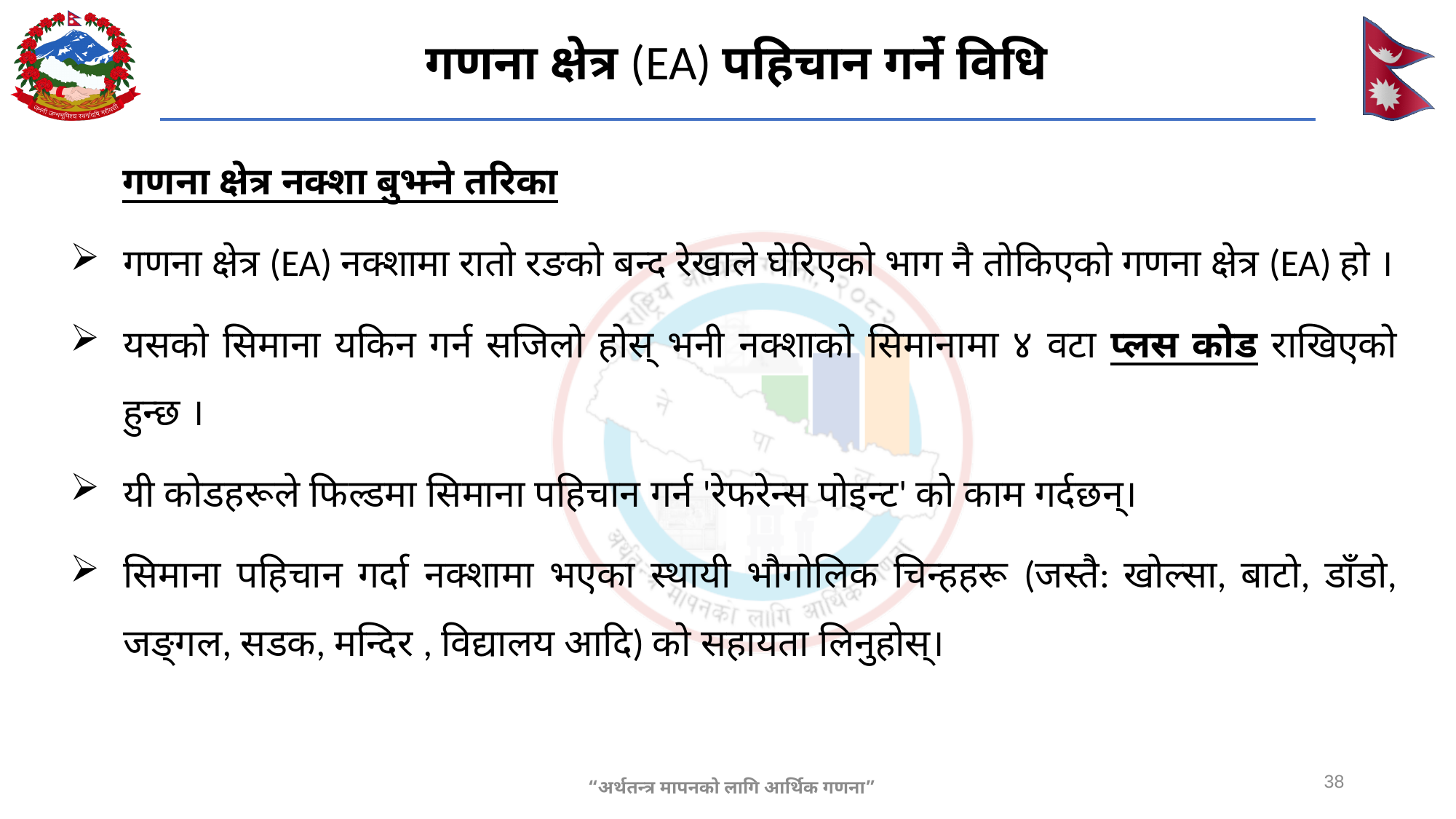

गणना क्षेत्र (EA) पहिचान गर्ने विधि
#
गणना क्षेत्र नक्शा बुझ्ने तरिका
गणना क्षेत्र (EA) नक्शामा रातो रङको बन्द रेखाले घेरिएको भाग नै तोकिएको गणना क्षेत्र (EA) हो ।
यसको सिमाना यकिन गर्न सजिलो होस् भनी नक्शाको सिमानामा ४ वटा प्लस कोड राखिएको हुन्छ ।
यी कोडहरूले फिल्डमा सिमाना पहिचान गर्न 'रेफरेन्स पोइन्ट' को काम गर्दछन्।
सिमाना पहिचान गर्दा नक्शामा भएका स्थायी भौगोलिक चिन्हहरू (जस्तै: खोल्सा, बाटो, डाँडो, जङ्गल, सडक, मन्दिर , विद्यालय आदि) को सहायता लिनुहोस्।
38
“अर्थतन्त्र मापनको लागि आर्थिक गणना”